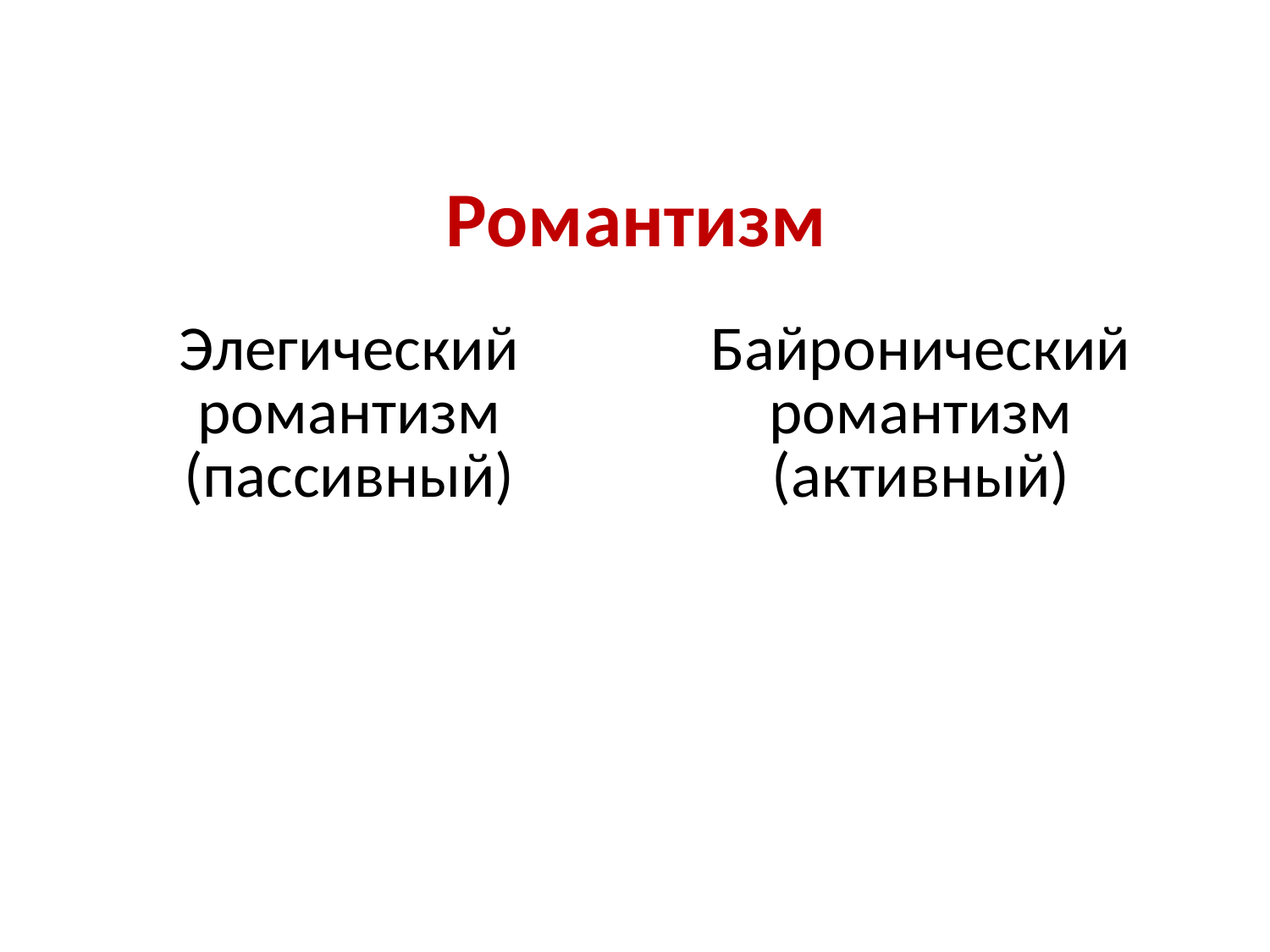

# Романтизм
| Элегический романтизм (пассивный) | Байронический романтизм (активный) |
| --- | --- |
|  |  |